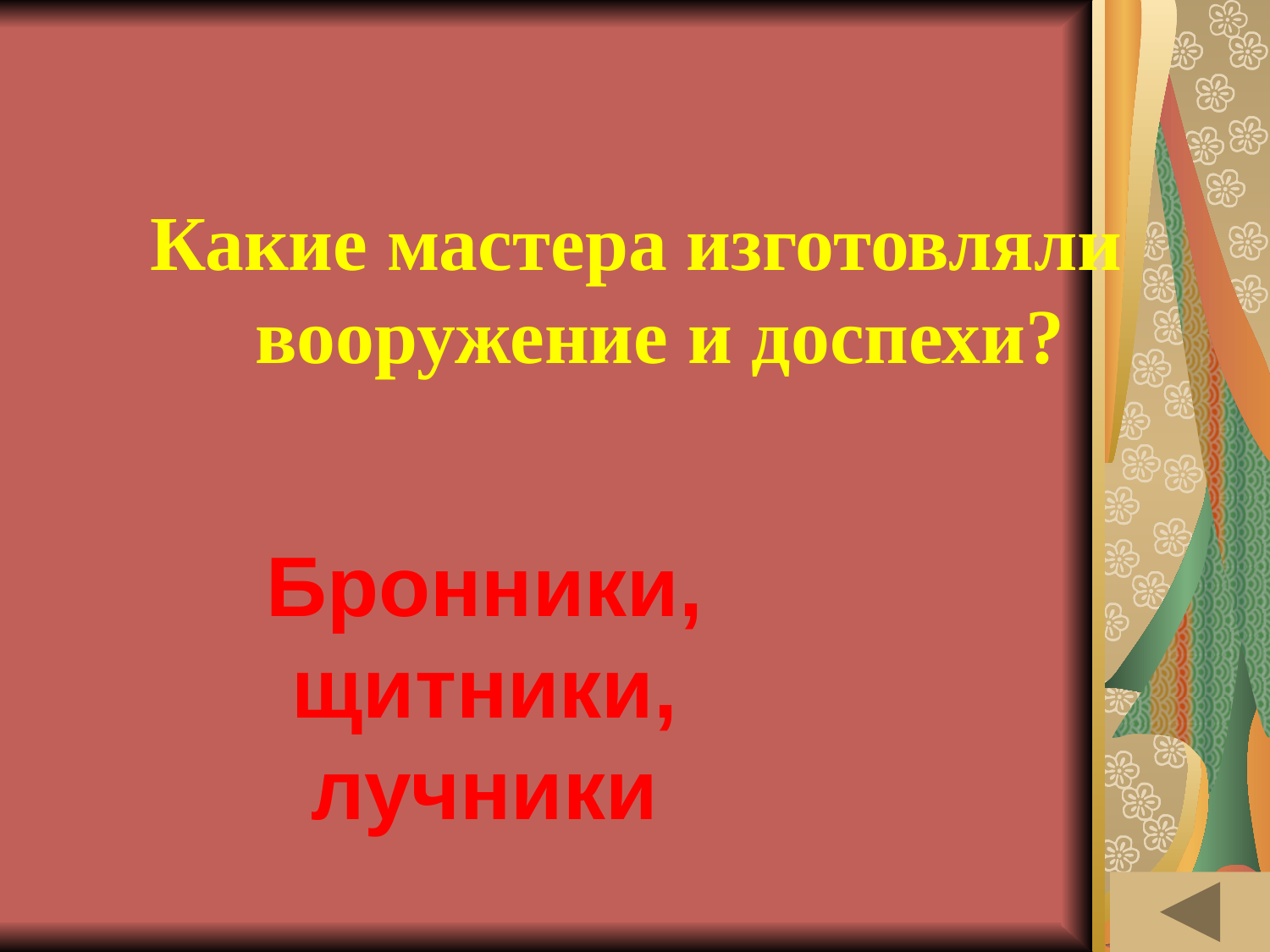

# ИСТОРИЯ ВЕЩЕЙ
Какие мастера изготовляли вооружение и доспехи?
Бронники, щитники, лучники